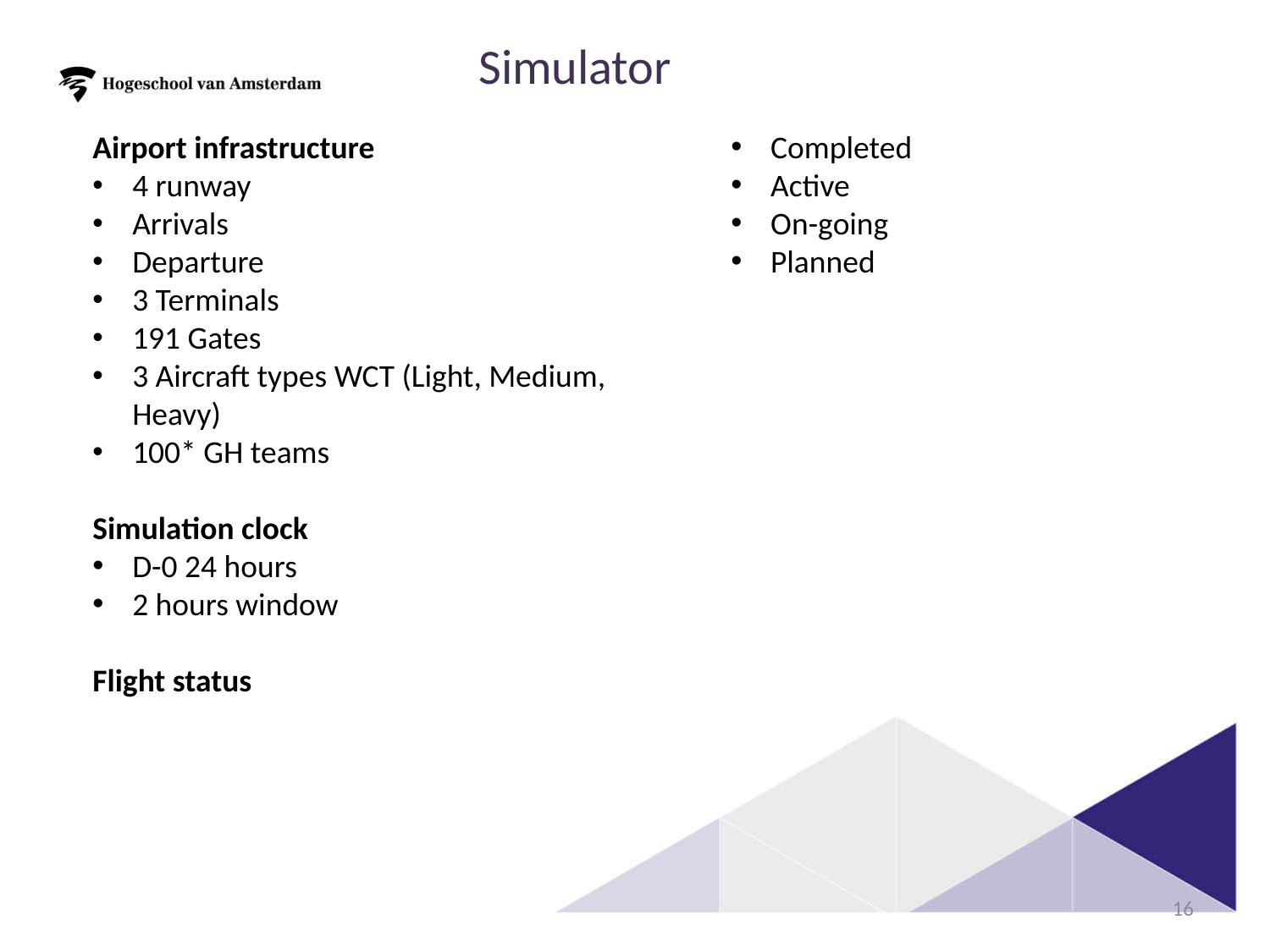

Simulator
Airport infrastructure
4 runway
Arrivals
Departure
3 Terminals
191 Gates
3 Aircraft types WCT (Light, Medium, Heavy)
100* GH teams

Simulation clock
D-0 24 hours
2 hours window

Flight status
Completed
Active
On-going
Planned

16